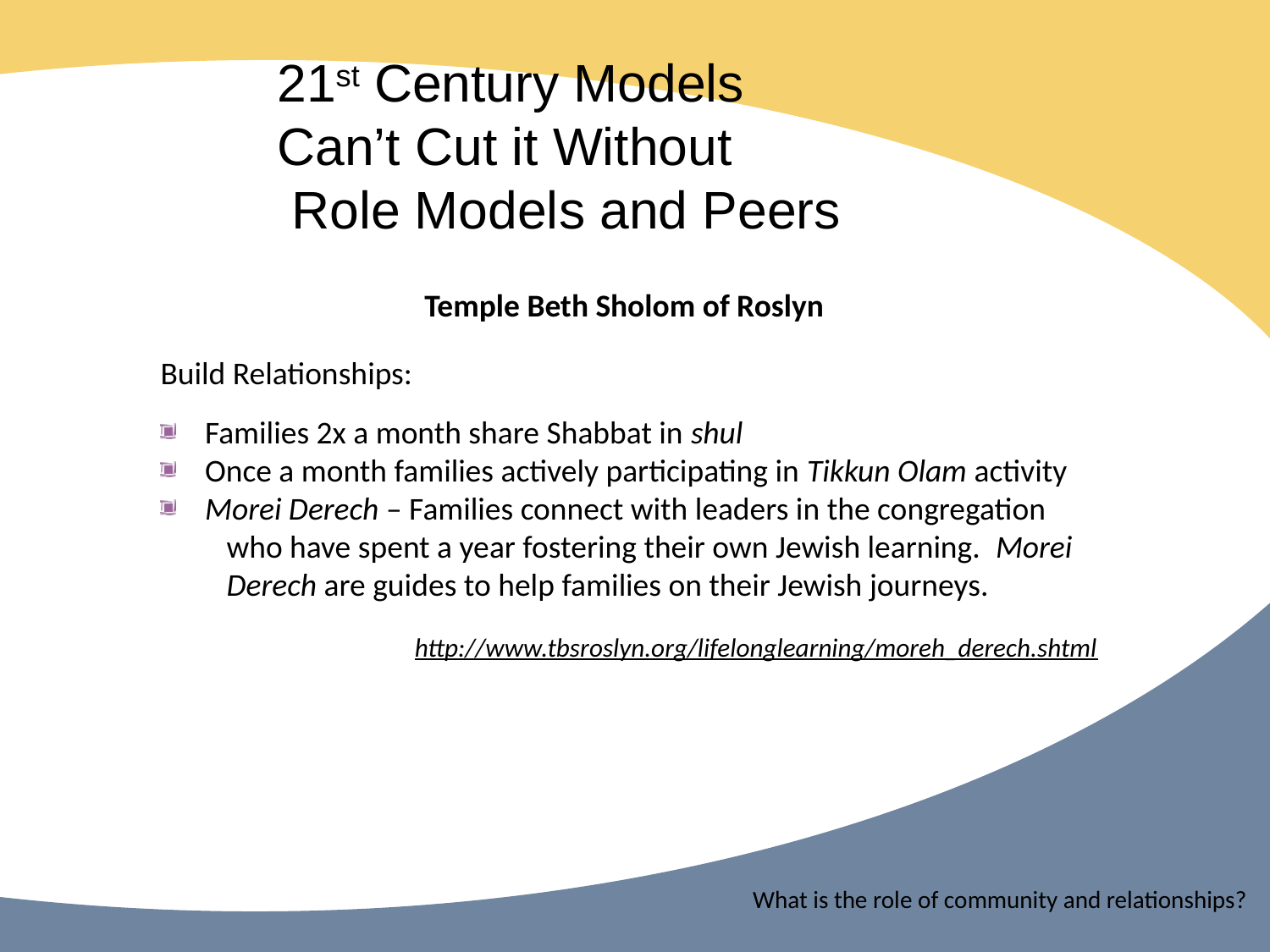

21st Century Models
Can’t Cut it Without
 Role Models and Peers
Temple Beth Sholom of Roslyn

Build Relationships:

  Families 2x a month share Shabbat in shul
  Once a month families actively participating in Tikkun Olam activity
  Morei Derech – Families connect with leaders in the congregation
     who have spent a year fostering their own Jewish learning.  Morei
     Derech are guides to help families on their Jewish journeys.

http://www.tbsroslyn.org/lifelonglearning/moreh_derech.shtml
What is the role of community and relationships?